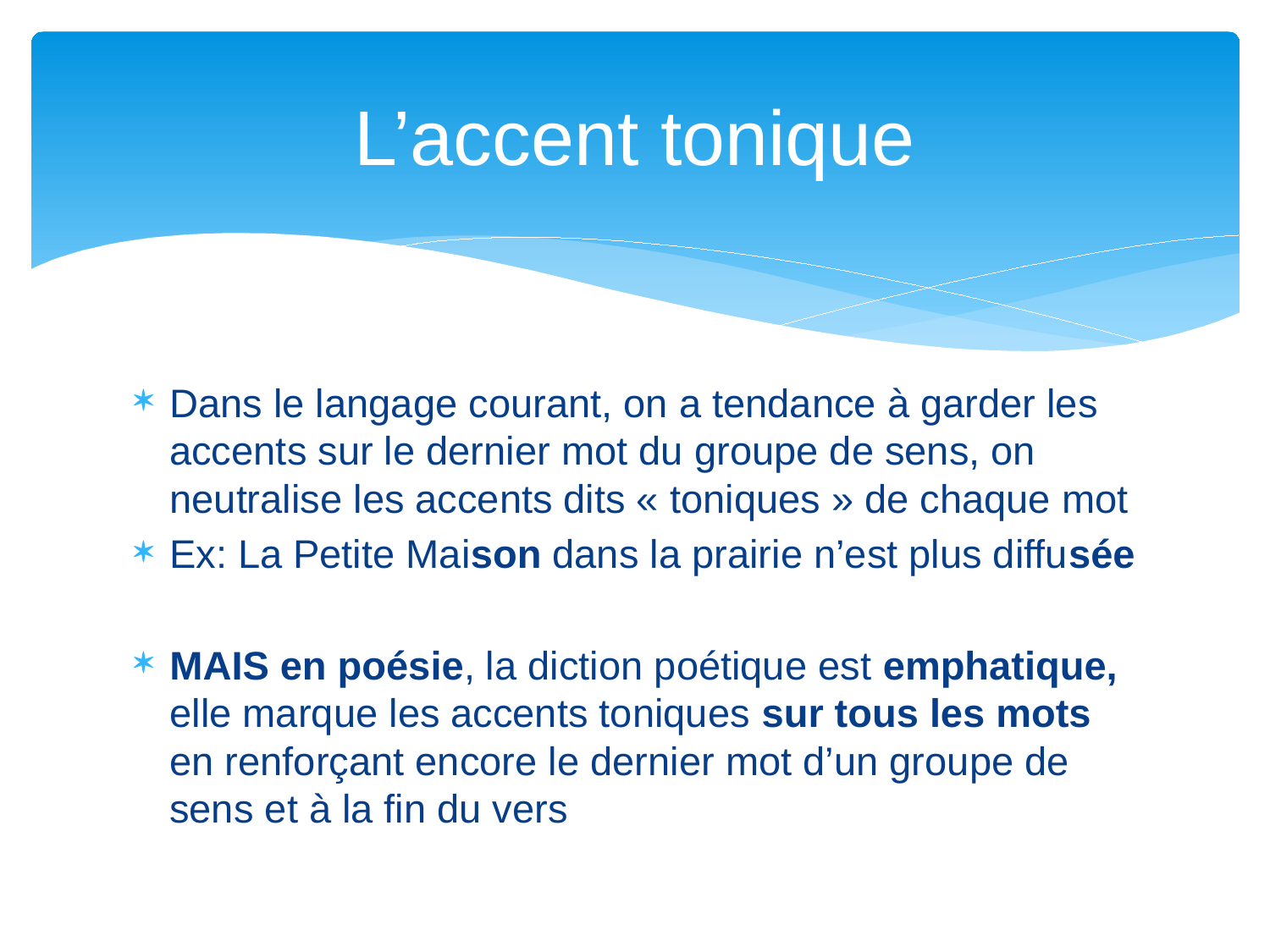

# L’accent tonique
Dans le langage courant, on a tendance à garder les accents sur le dernier mot du groupe de sens, on neutralise les accents dits « toniques » de chaque mot
Ex: La Petite Maison dans la prairie n’est plus diffusée

MAIS en poésie, la diction poétique est emphatique, elle marque les accents toniques sur tous les mots en renforçant encore le dernier mot d’un groupe de sens et à la fin du vers